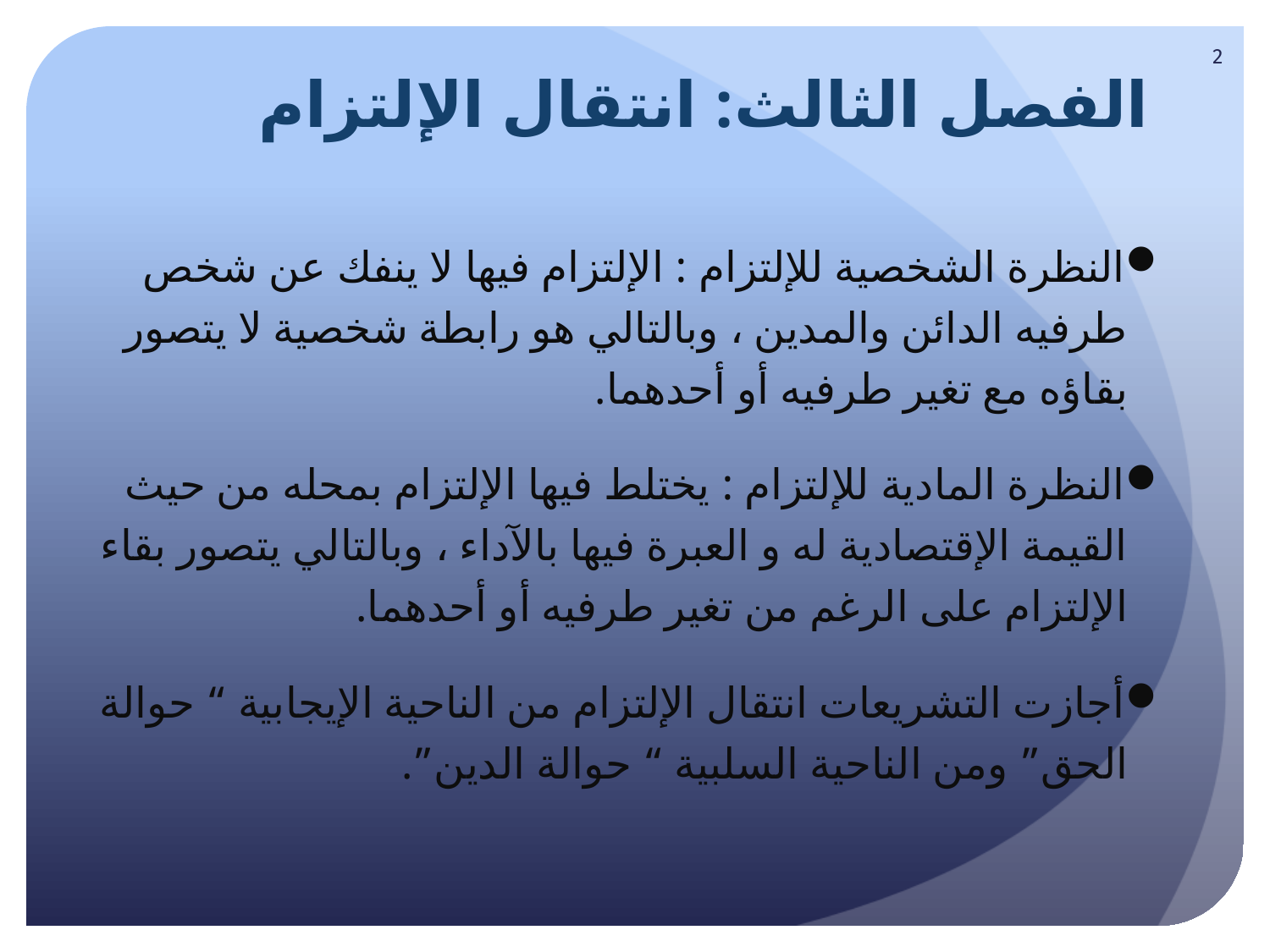

2
# الفصل الثالث: انتقال الإلتزام
النظرة الشخصية للإلتزام : الإلتزام فيها لا ينفك عن شخص طرفيه الدائن والمدين ، وبالتالي هو رابطة شخصية لا يتصور بقاؤه مع تغير طرفيه أو أحدهما.
النظرة المادية للإلتزام : يختلط فيها الإلتزام بمحله من حيث القيمة الإقتصادية له و العبرة فيها بالآداء ، وبالتالي يتصور بقاء الإلتزام على الرغم من تغير طرفيه أو أحدهما.
أجازت التشريعات انتقال الإلتزام من الناحية الإيجابية “ حوالة الحق” ومن الناحية السلبية “ حوالة الدين”.